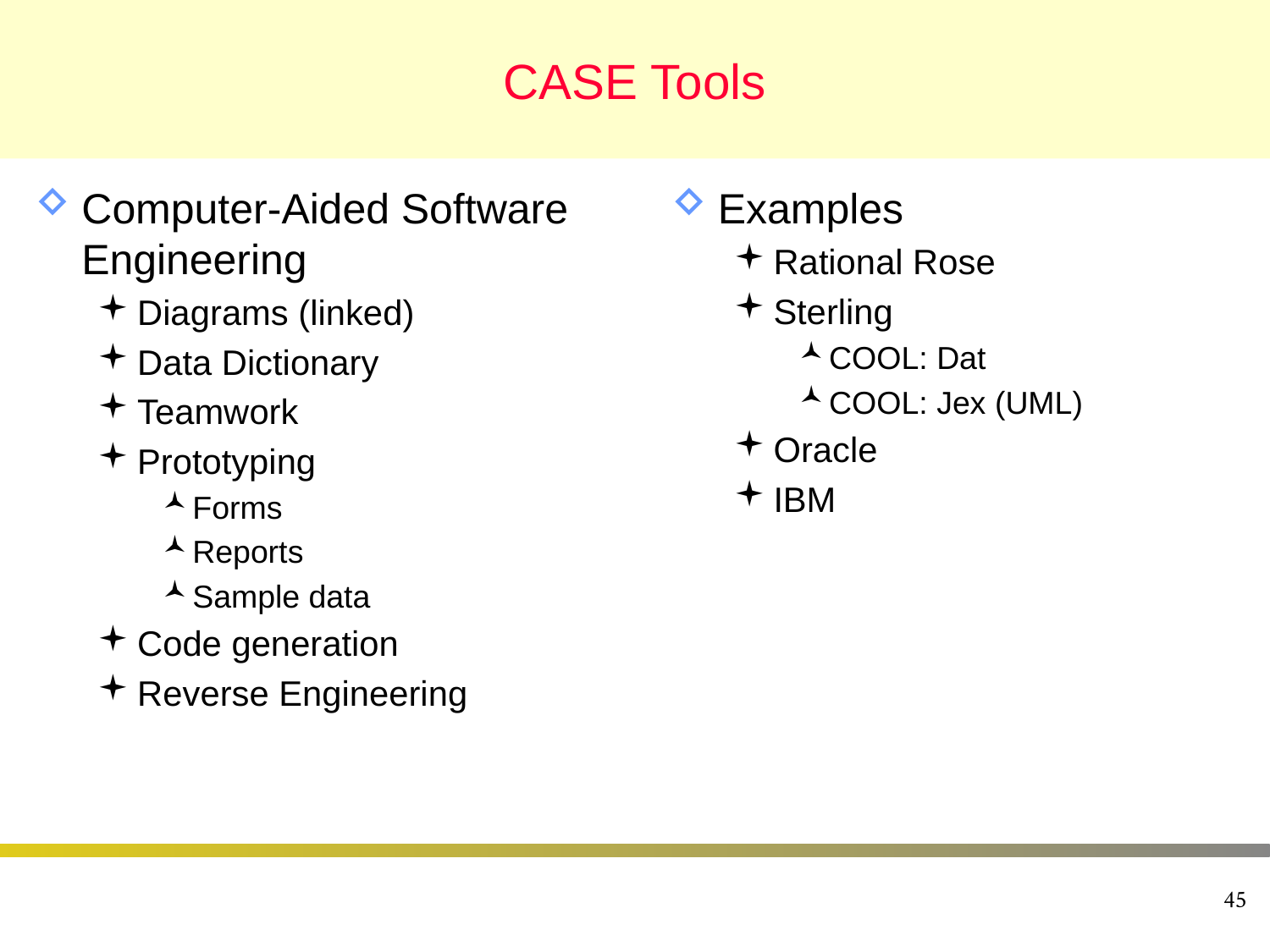

# CASE Tools
Computer-Aided Software Engineering
Diagrams (linked)
Data Dictionary
Teamwork
Prototyping
Forms
Reports
Sample data
Code generation
Reverse Engineering
Examples
Rational Rose
Sterling
COOL: Dat
COOL: Jex (UML)
Oracle
IBM
45